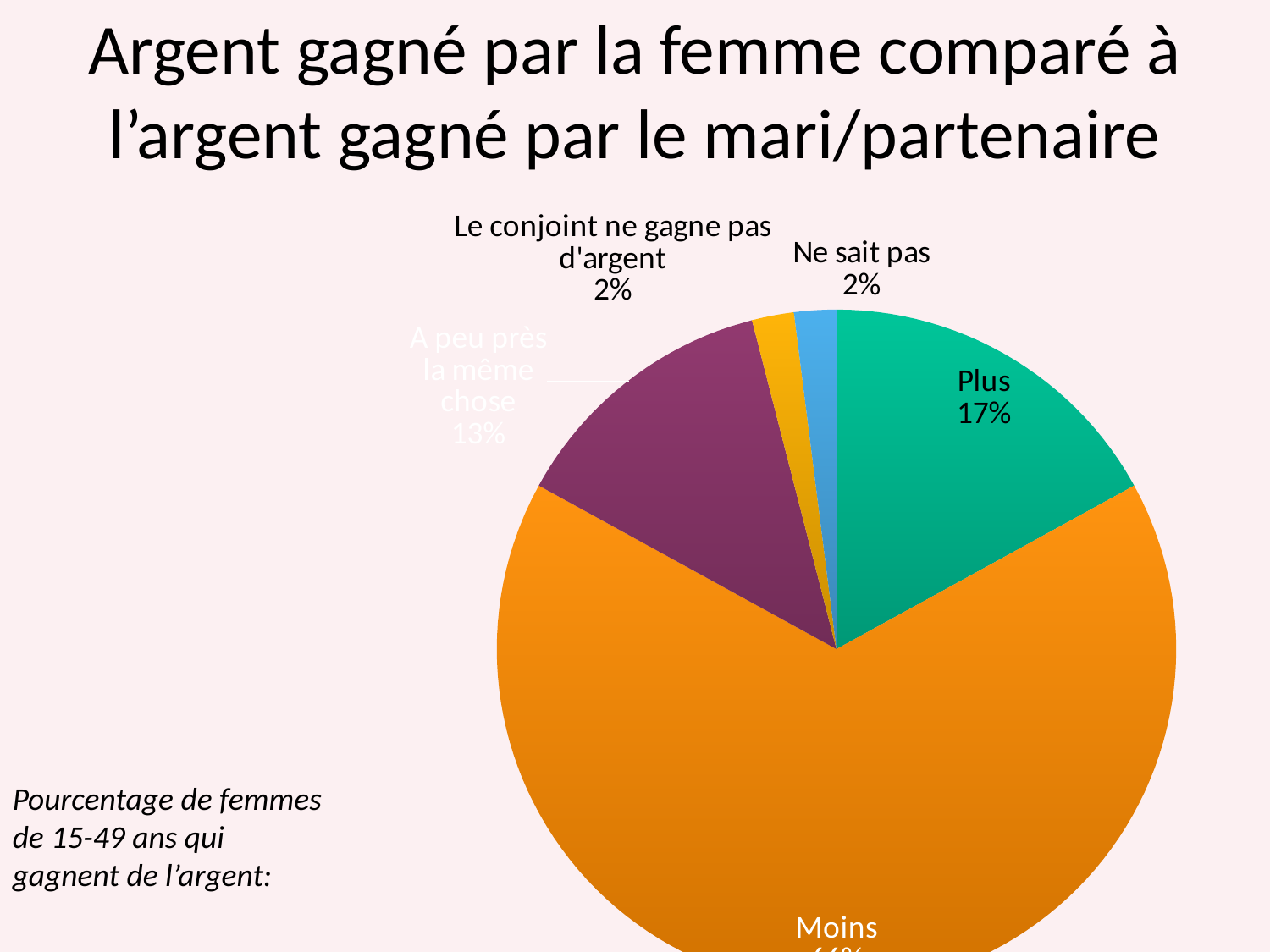

# Argent gagné par la femme comparé à l’argent gagné par le mari/partenaire

### Chart

| Category | Sales |
|---|---|
| Plus | 17.0 |
| Moins | 66.0 |
| A peu près la même chose | 13.0 |
| Le conjoint ne gagne pas d'argent | 2.0 |
| Ne sait pas | 2.0 |
Pourcentage de femmes de 15-49 ans qui gagnent de l’argent: